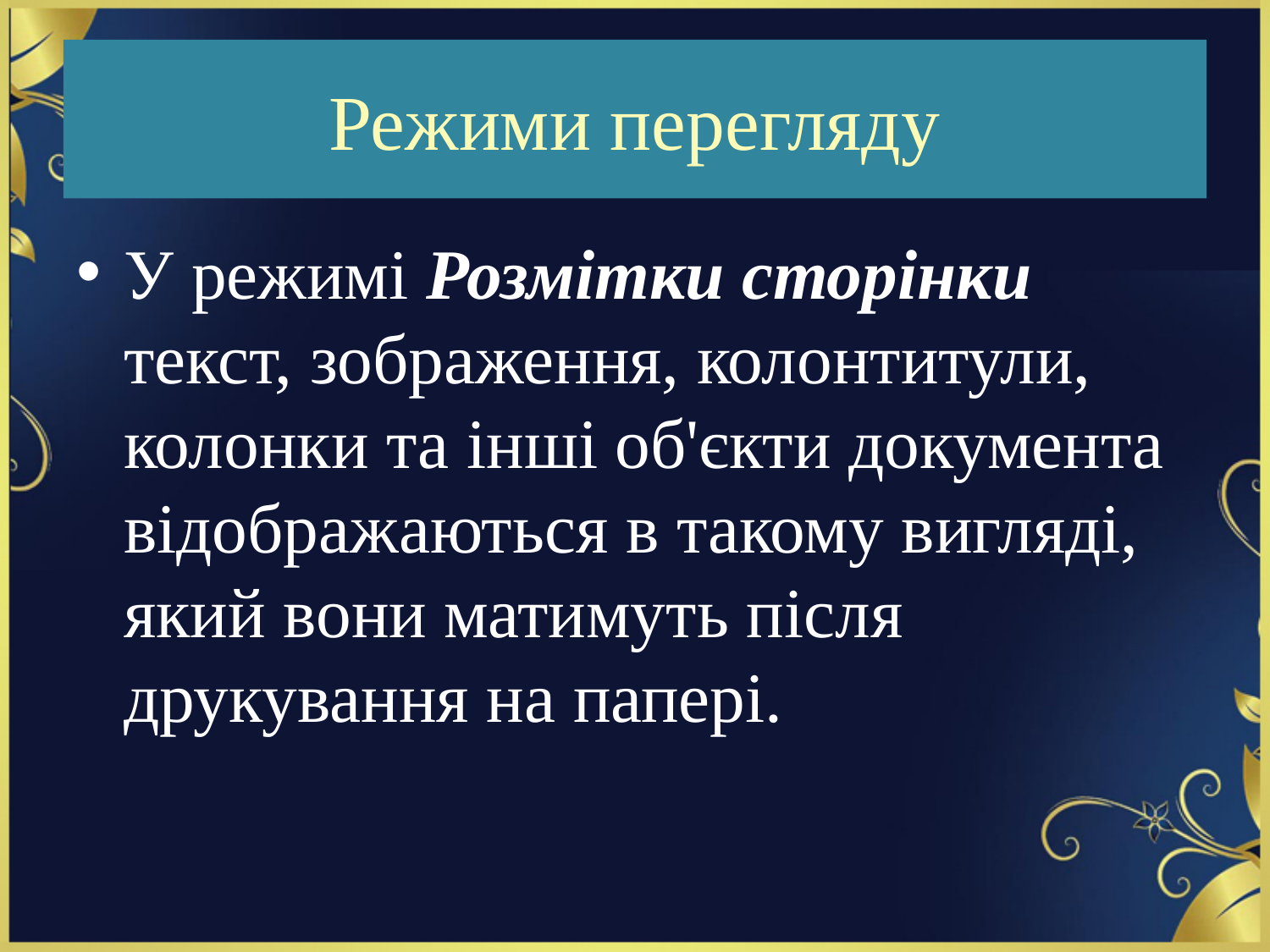

#
Режими перегляду
У режимі Розмітки сторінки текст, зображення, колонтитули, колонки та інші об'єкти документа відображаються в такому вигляді, який вони матимуть після друкування на папері.